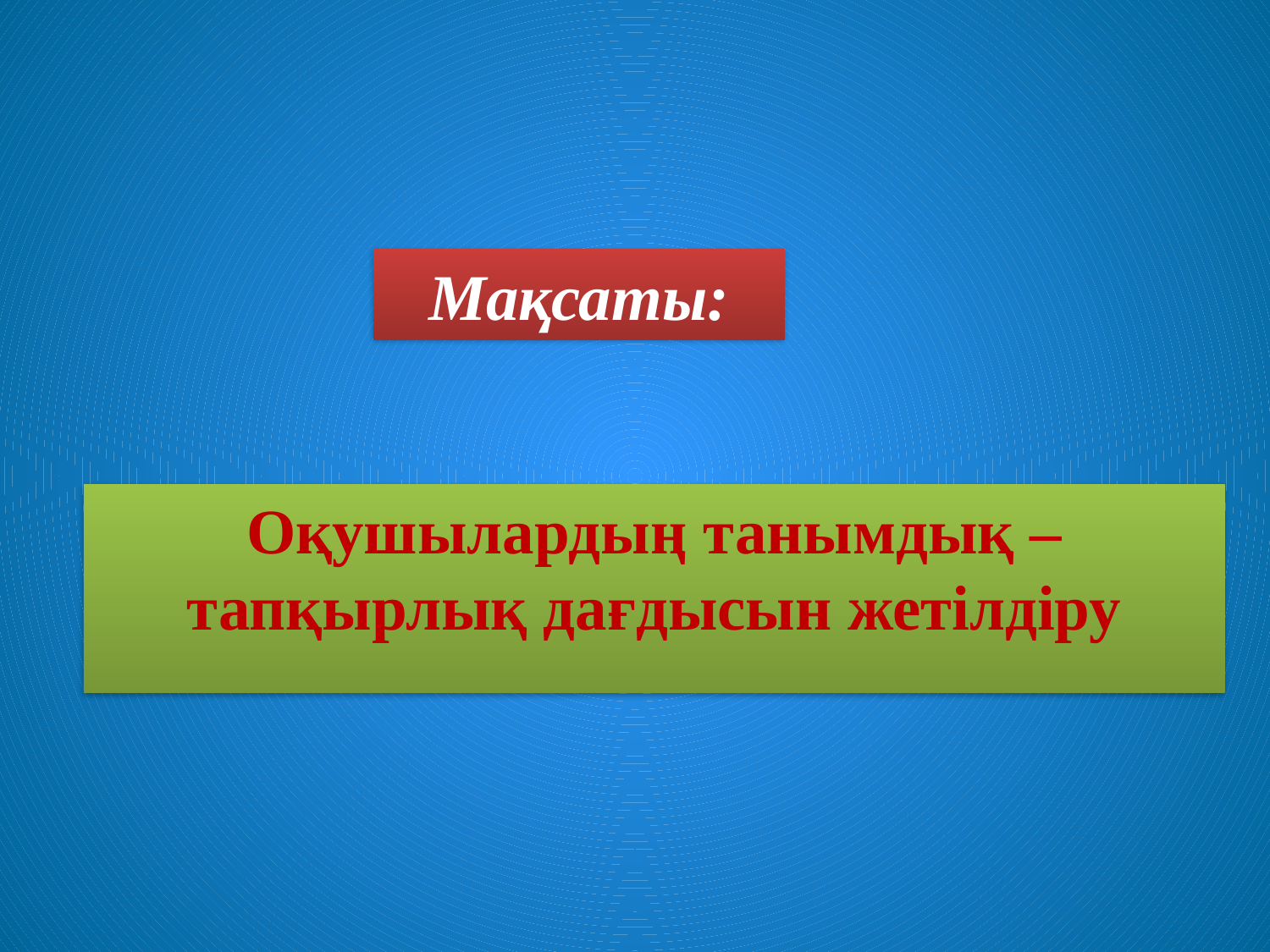

# Мақсаты:
Оқушылардың танымдық – тапқырлық дағдысын жетілдіру